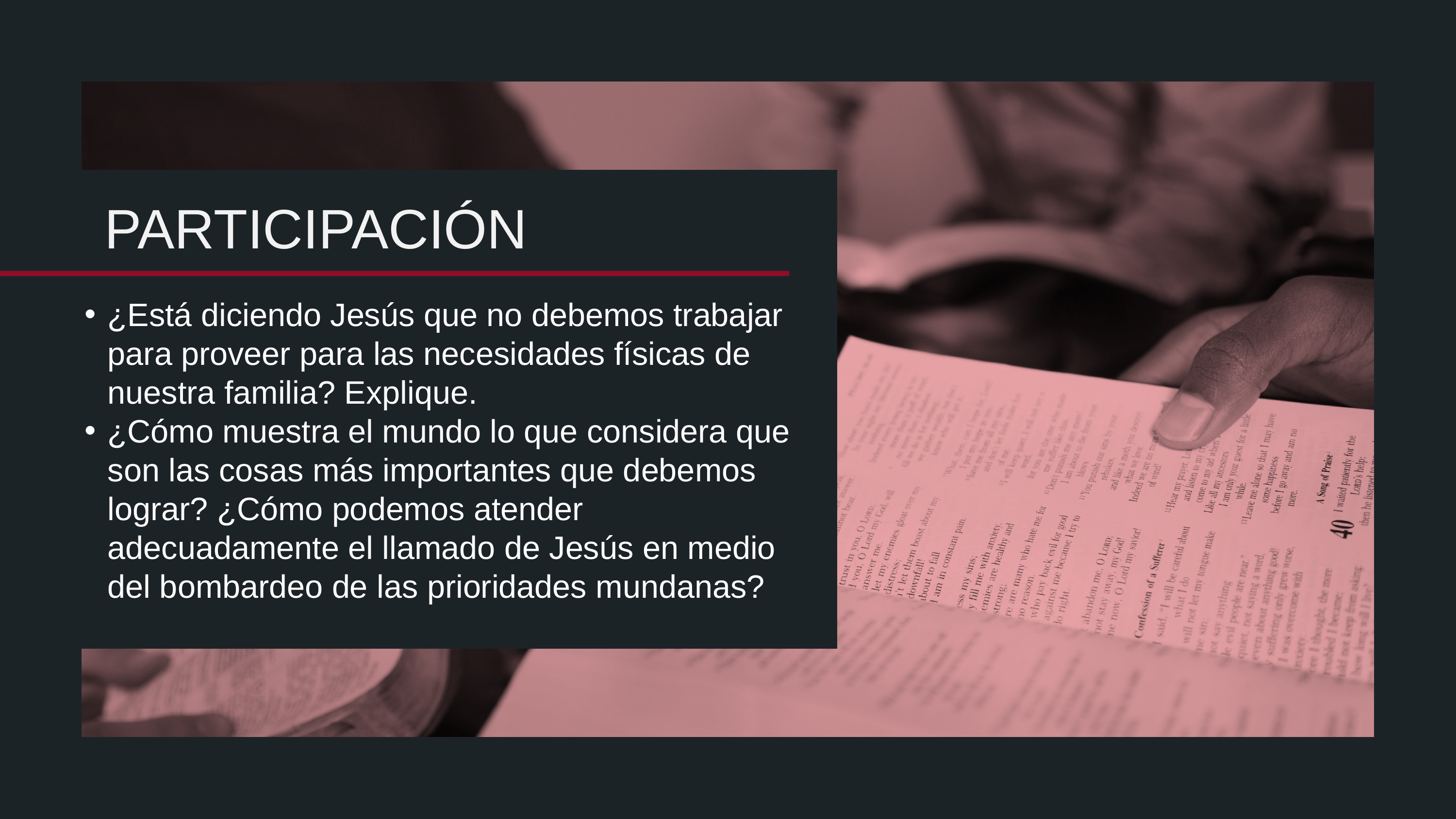

¿Está diciendo Jesús que no debemos trabajar para proveer para las necesidades físicas de nuestra familia? Explique.
¿Cómo muestra el mundo lo que considera que son las cosas más importantes que debemos lograr? ¿Cómo podemos atender adecuadamente el llamado de Jesús en medio del bombardeo de las prioridades mundanas?